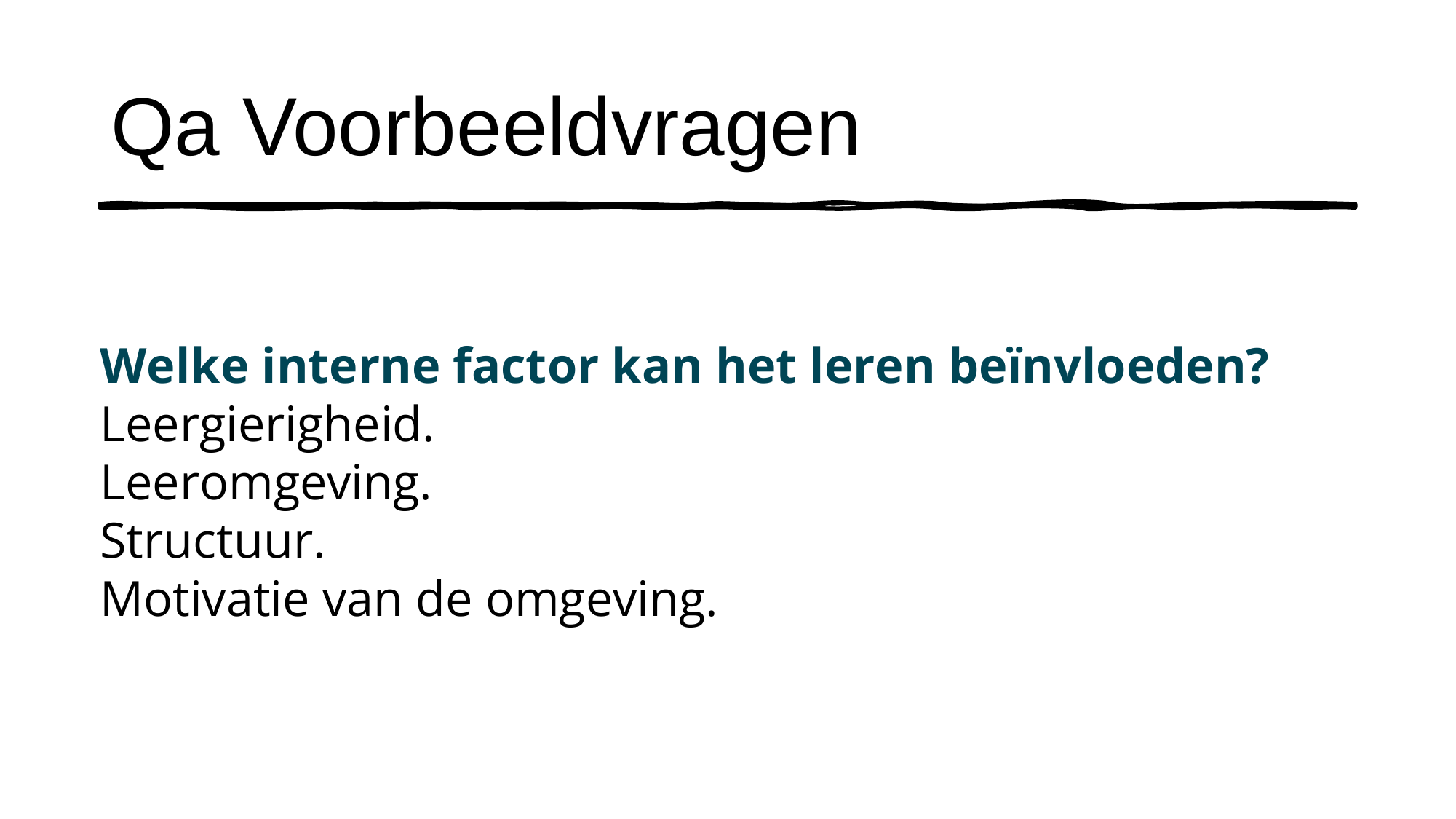

# Qa Voorbeeldvragen
Welke interne factor kan het leren beïnvloeden?
Leergierigheid.
Leeromgeving.
Structuur.
Motivatie van de omgeving.